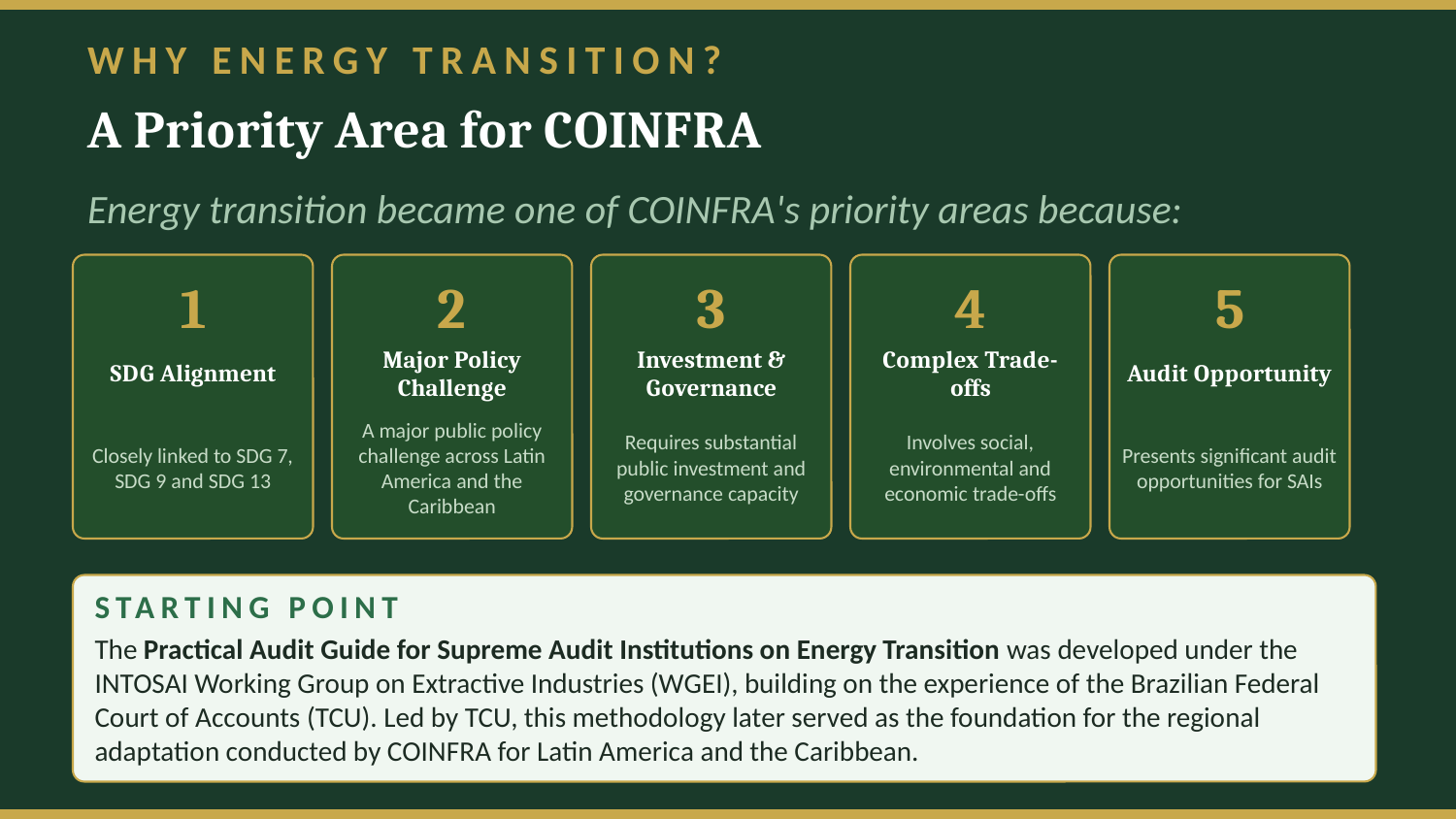

WHY ENERGY TRANSITION?
A Priority Area for COINFRA
Energy transition became one of COINFRA's priority areas because:

1
2
3
4
5
SDG Alignment
Major Policy Challenge
Investment & Governance
Complex Trade-offs
Audit Opportunity
Closely linked to SDG 7, SDG 9 and SDG 13
A major public policy challenge across Latin America and the Caribbean
Requires substantial public investment and governance capacity
Involves social, environmental and economic trade-offs
Presents significant audit opportunities for SAIs

STARTING POINT
The Practical Audit Guide for Supreme Audit Institutions on Energy Transition was developed under the INTOSAI Working Group on Extractive Industries (WGEI), building on the experience of the Brazilian Federal Court of Accounts (TCU). Led by TCU, this methodology later served as the foundation for the regional adaptation conducted by COINFRA for Latin America and the Caribbean.